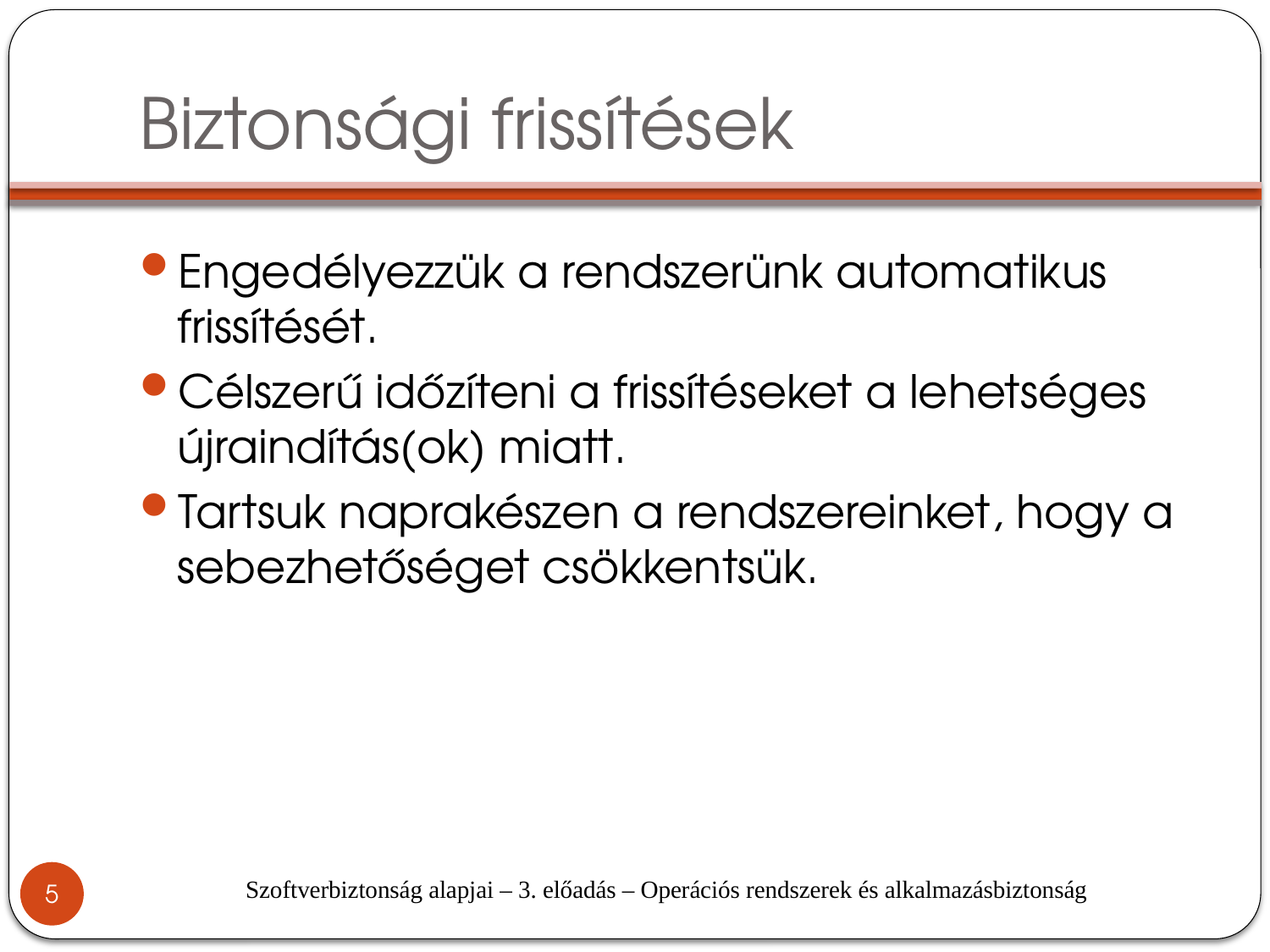

# Biztonsági frissítések
Engedélyezzük a rendszerünk automatikus frissítését.
Célszerű időzíteni a frissítéseket a lehetséges újraindítás(ok) miatt.
Tartsuk naprakészen a rendszereinket, hogy a sebezhetőséget csökkentsük.
Szoftverbiztonság alapjai – 3. előadás – Operációs rendszerek és alkalmazásbiztonság
5